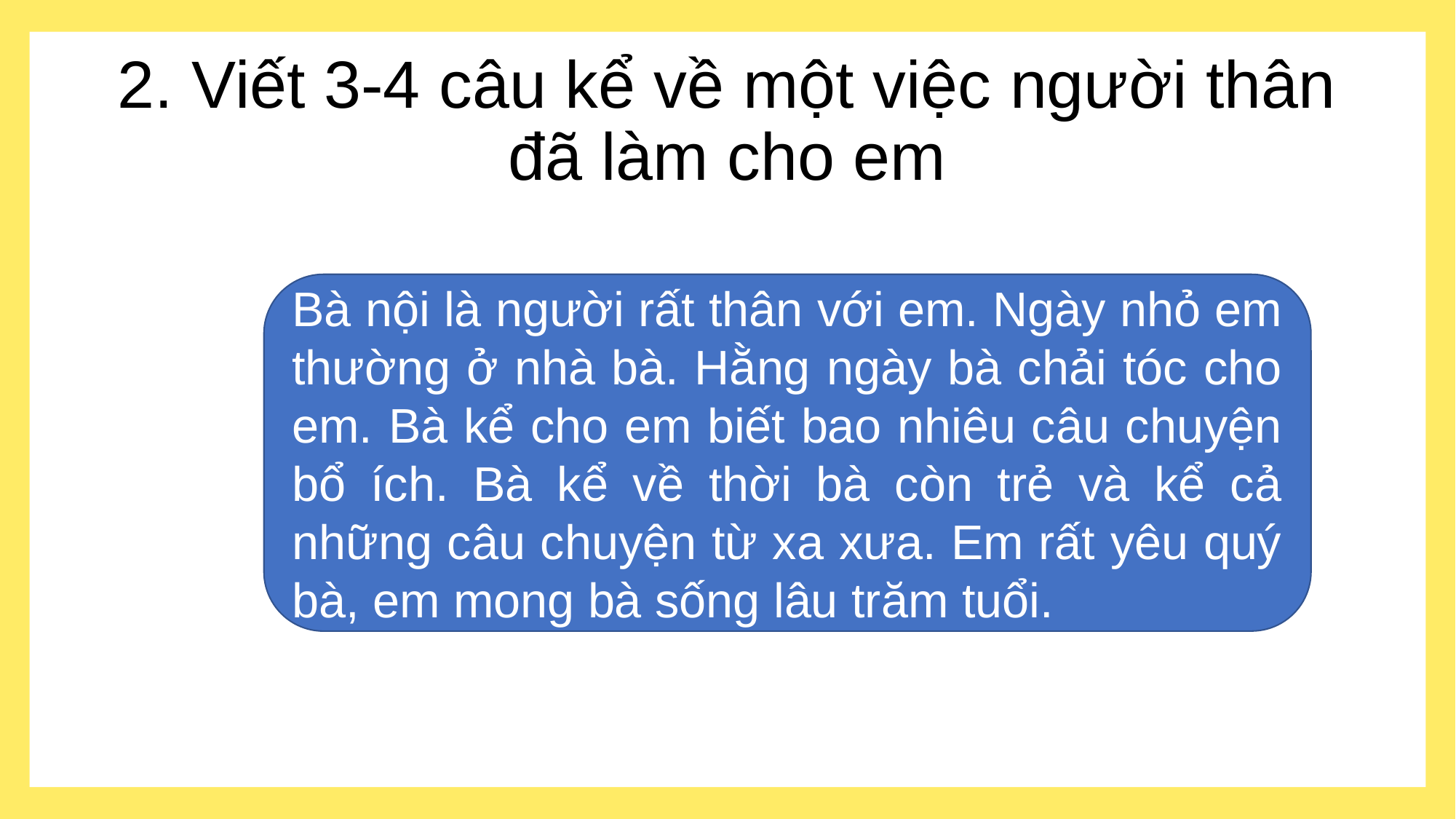

# 2. Viết 3-4 câu kể về một việc người thân đã làm cho em

Bà nội là người rất thân với em. Ngày nhỏ em thường ở nhà bà. Hằng ngày bà chải tóc cho em. Bà kể cho em biết bao nhiêu câu chuyện bổ ích. Bà kể về thời bà còn trẻ và kể cả những câu chuyện từ xa xưa. Em rất yêu quý bà, em mong bà sống lâu trăm tuổi.